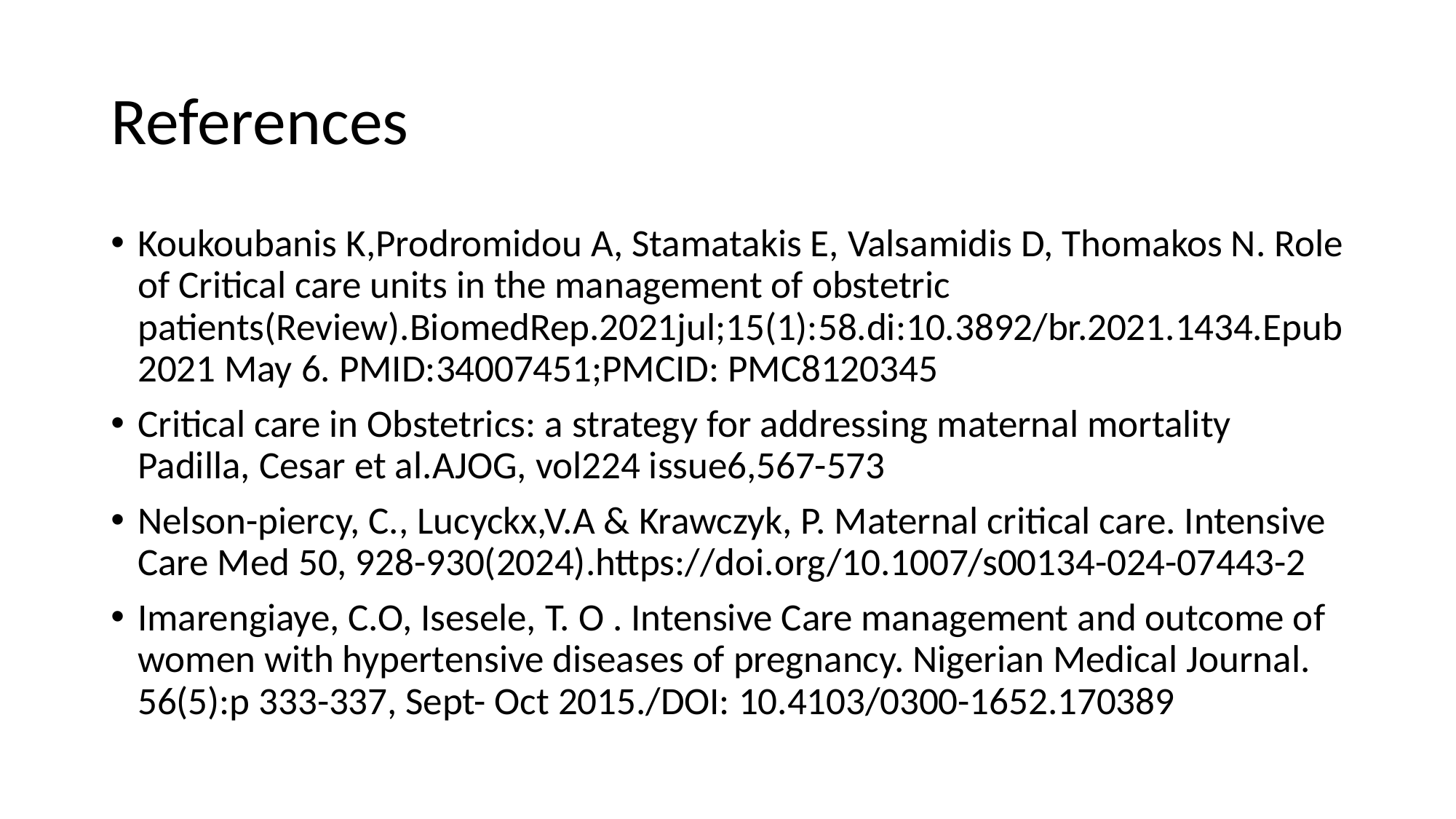

# References
Koukoubanis K,Prodromidou A, Stamatakis E, Valsamidis D, Thomakos N. Role of Critical care units in the management of obstetric patients(Review).BiomedRep.2021jul;15(1):58.di:10.3892/br.2021.1434.Epub 2021 May 6. PMID:34007451;PMCID: PMC8120345
Critical care in Obstetrics: a strategy for addressing maternal mortality Padilla, Cesar et al.AJOG, vol224 issue6,567-573
Nelson-piercy, C., Lucyckx,V.A & Krawczyk, P. Maternal critical care. Intensive Care Med 50, 928-930(2024).https://doi.org/10.1007/s00134-024-07443-2
Imarengiaye, C.O, Isesele, T. O . Intensive Care management and outcome of women with hypertensive diseases of pregnancy. Nigerian Medical Journal. 56(5):p 333-337, Sept- Oct 2015./DOI: 10.4103/0300-1652.170389